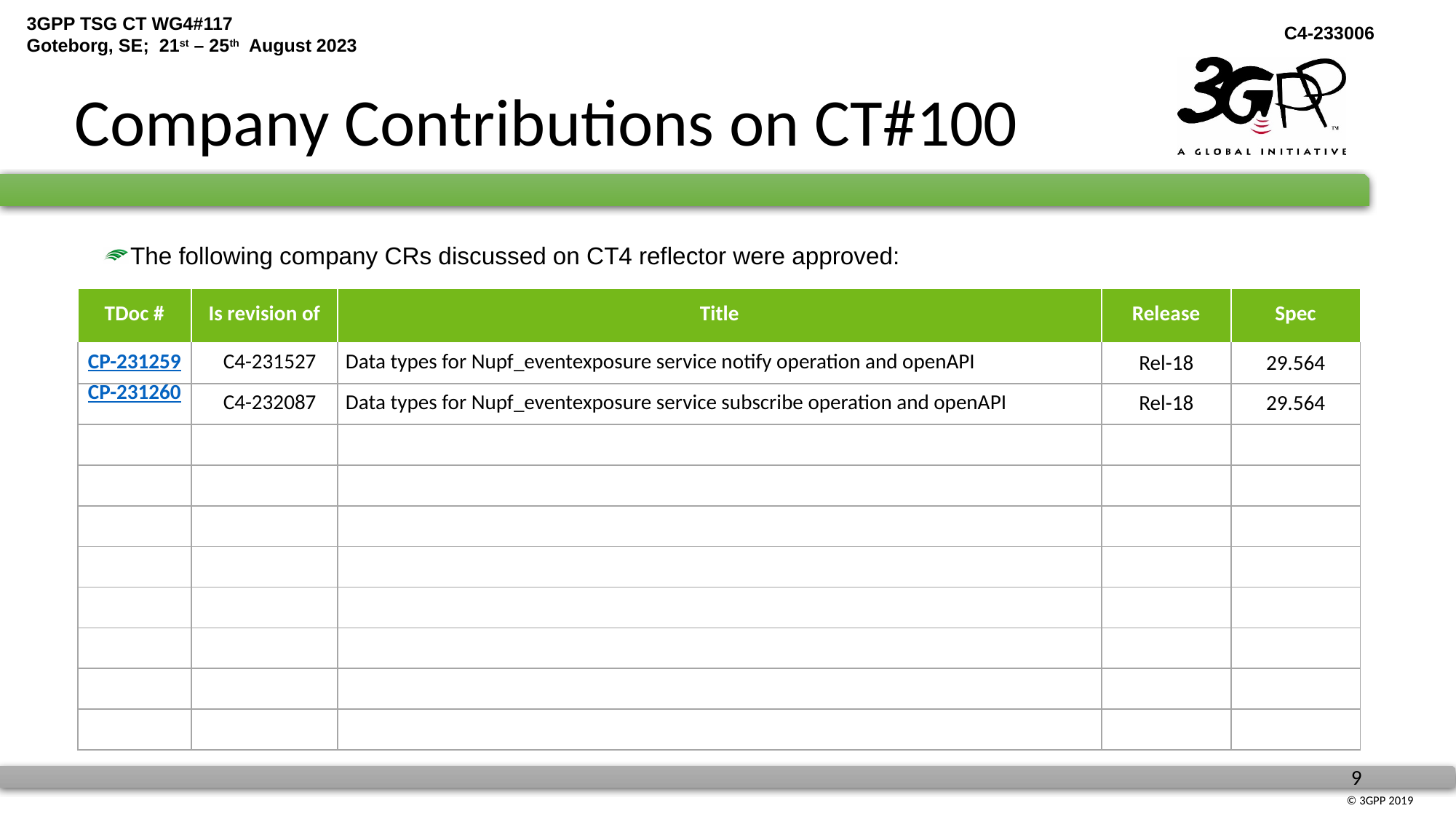

# Company Contributions on CT#100
The following company CRs discussed on CT4 reflector were approved:

| TDoc # | Is revision of | Title | Release | Spec |
| --- | --- | --- | --- | --- |
| CP-231259 | C4-231527 | Data types for Nupf\_eventexposure service notify operation and openAPI | Rel-18 | 29.564 |
| CP-231260 | C4-232087 | Data types for Nupf\_eventexposure service subscribe operation and openAPI | Rel-18 | 29.564 |
|  |  |  |  |  |
|  |  |  |  |  |
|  |  |  |  |  |
|  |  |  |  |  |
|  |  |  |  |  |
|  |  |  |  |  |
|  |  |  |  |  |
|  |  |  |  |  |